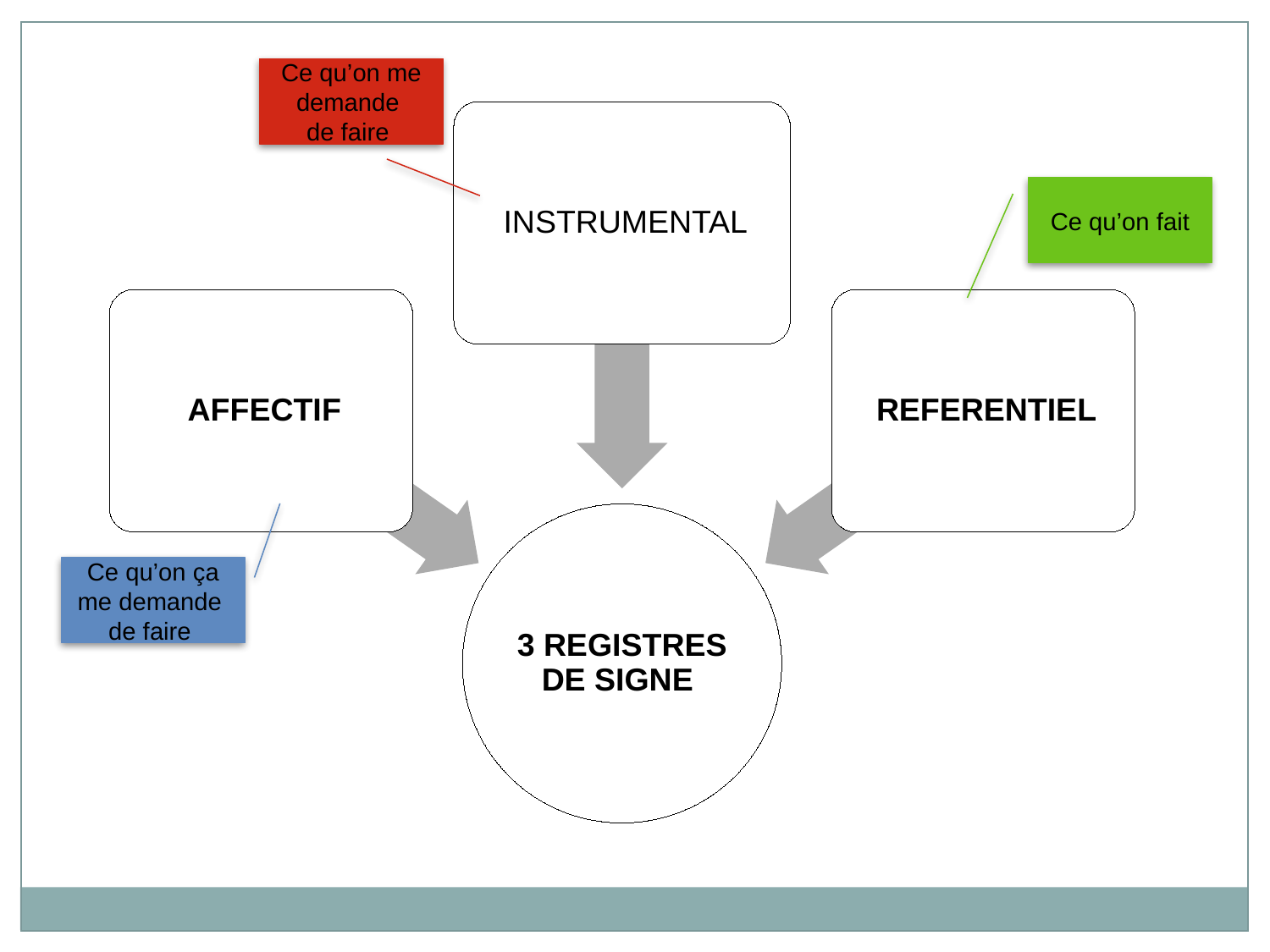

Ce qu’on me demande
de faire
3 REGISTRES DE SIGNE
AFFECTIF
INSTRUMENTAL
REFERENTIEL
Ce qu’on fait
Ce qu’on ça me demande
de faire